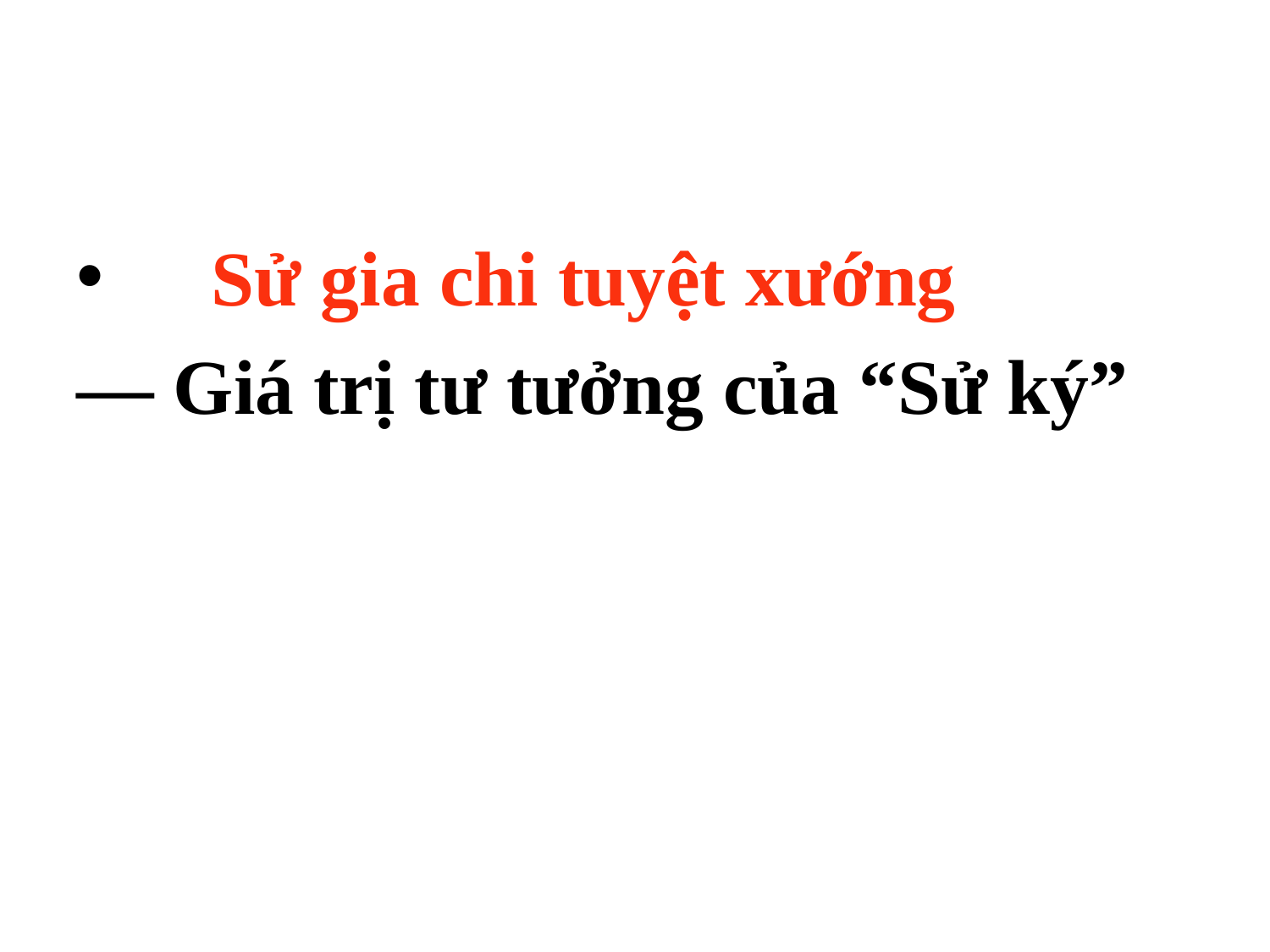

Sử gia chi tuyệt xướng
— Giá trị tư tưởng của “Sử ký”